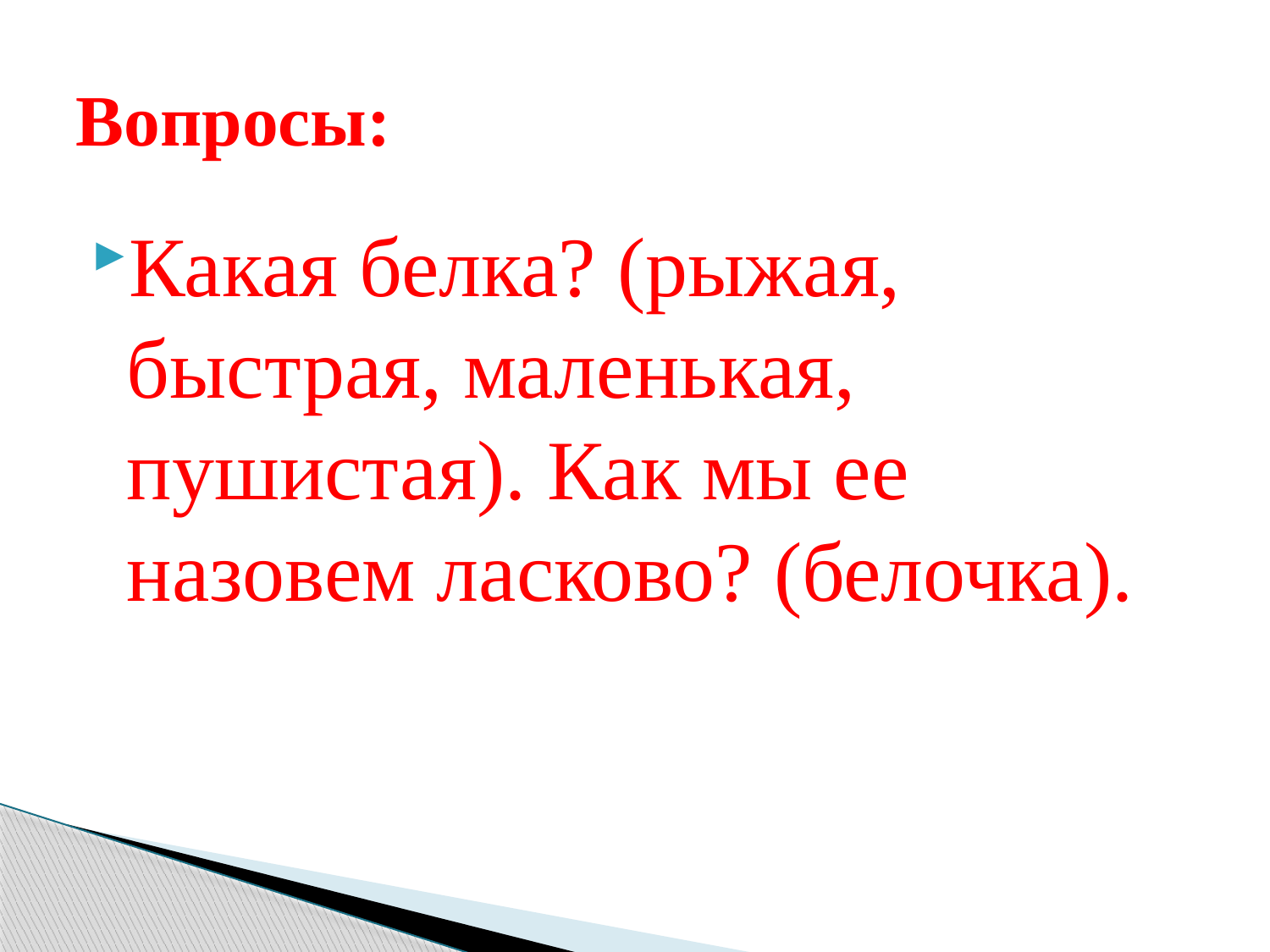

# Вопросы:
Какая белка? (рыжая, быстрая, маленькая, пушистая). Как мы ее назовем ласково? (белочка).